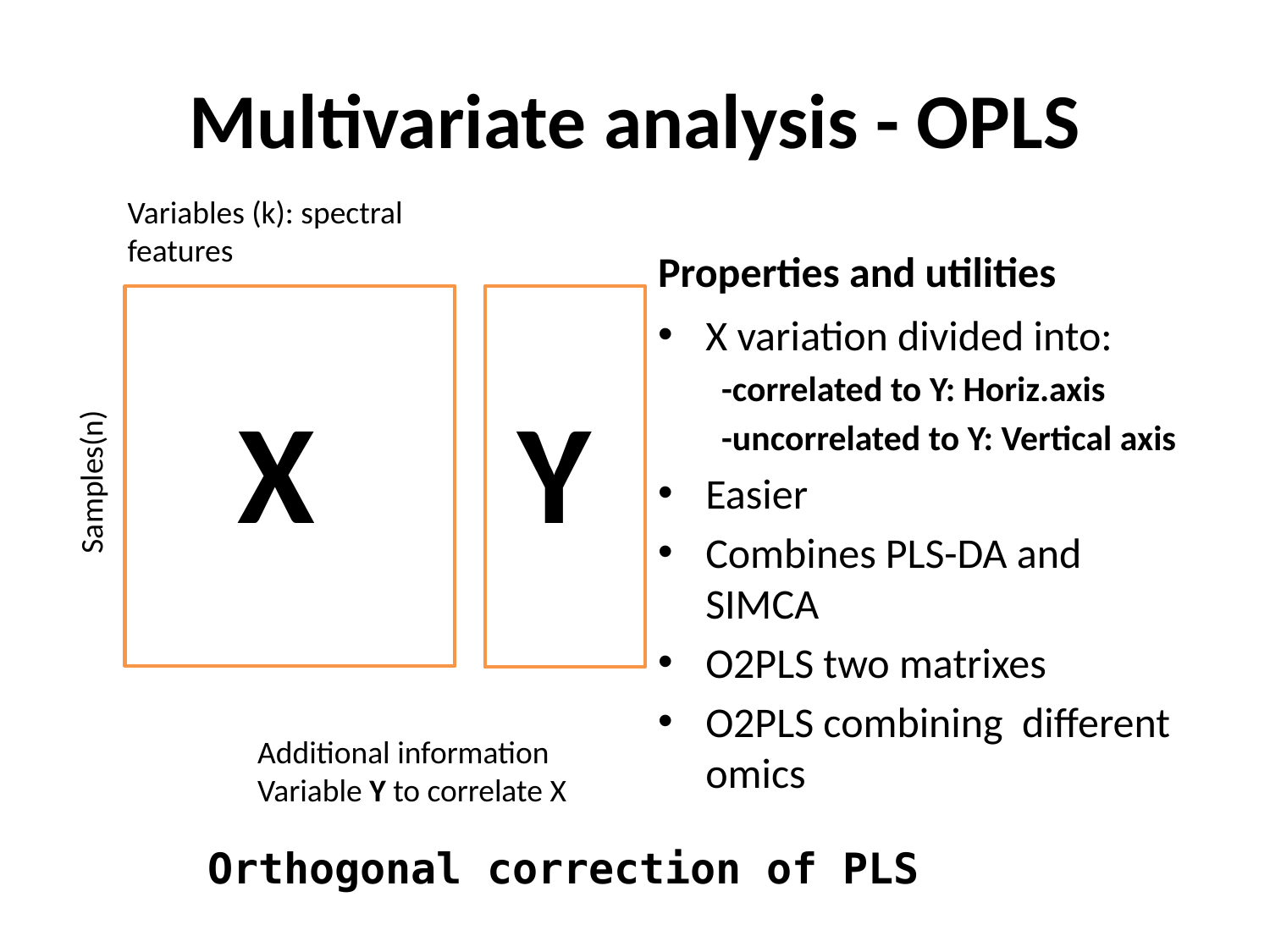

# Multivariate analysis - OPLS
Variables (k): spectral features
Properties and utilities

X variation divided into:
-correlated to Y: Horiz.axis
-uncorrelated to Y: Vertical axis
Easier
Combines PLS-DA and SIMCA
O2PLS two matrixes
O2PLS combining  different omics

X
Y
Samples(n)
Additional information Variable Y to correlate X
Orthogonal correction of PLS